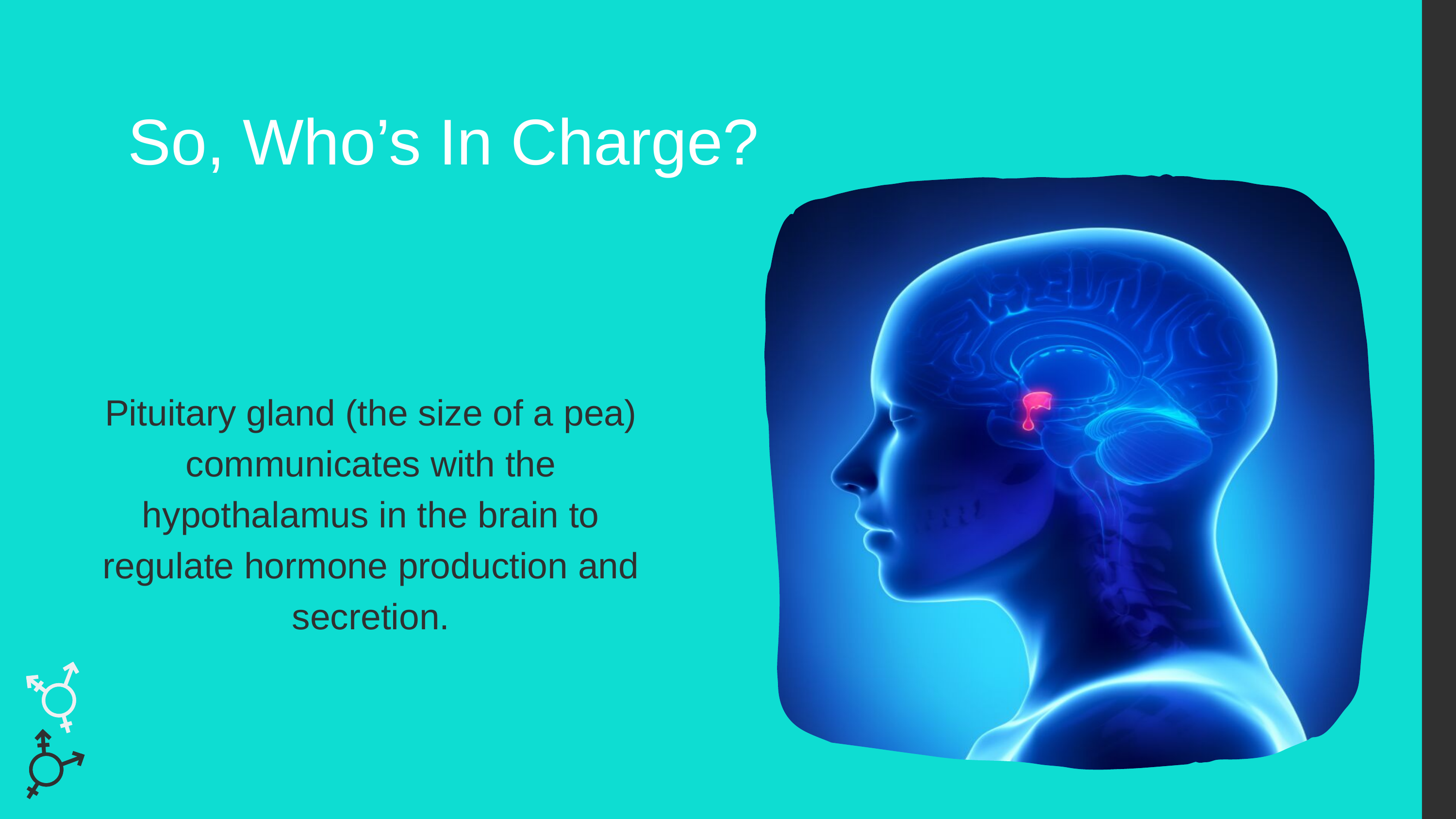

So, Who’s In Charge?

Pituitary gland (the size of a pea) communicates with the hypothalamus in the brain to regulate hormone production and secretion.